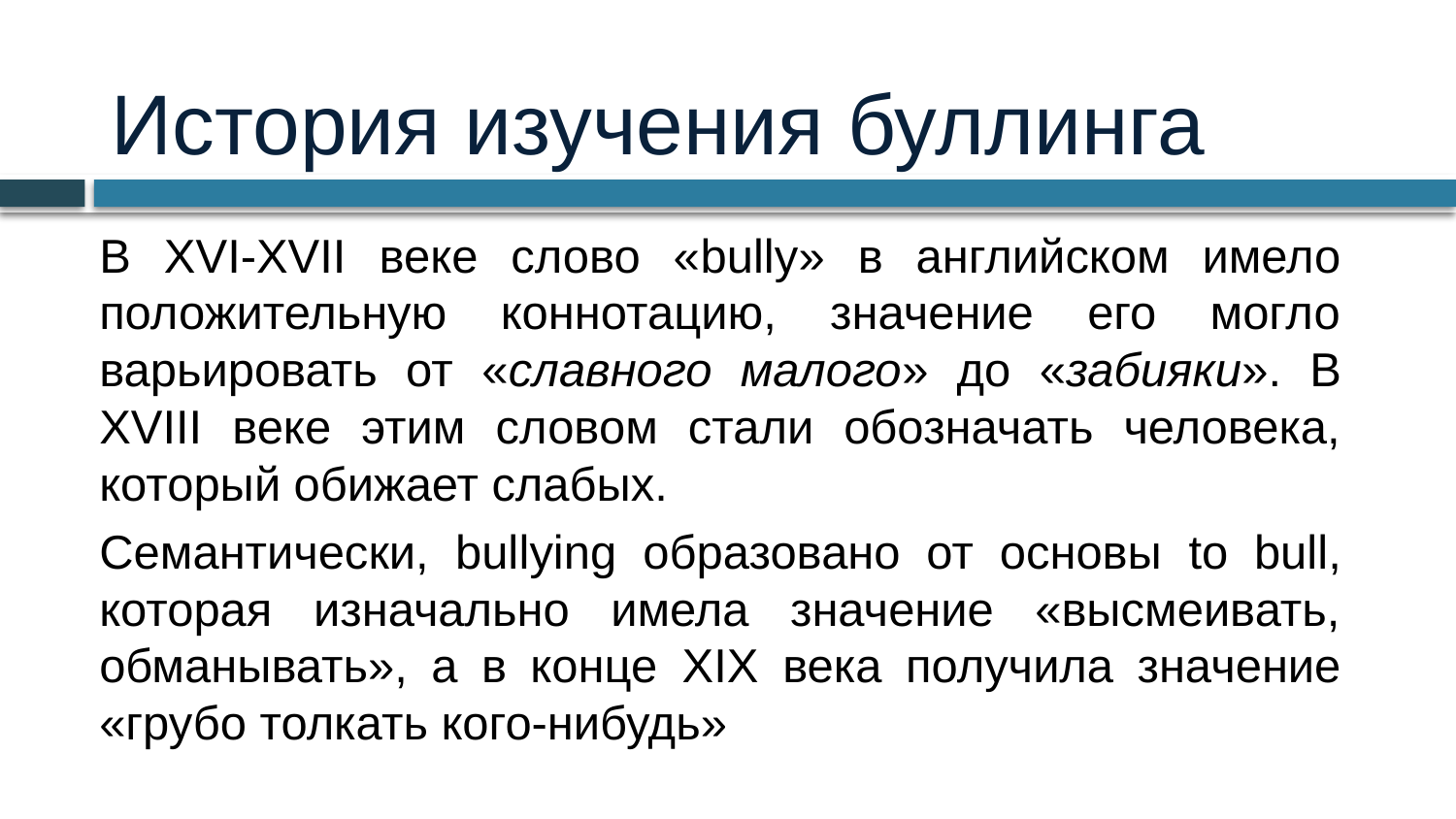

# История изучения буллинга
В XVI-XVII веке слово «bully» в английском имело положительную коннотацию, значение его могло варьировать от «славного малого» до «забияки». В XVIII веке этим словом стали обозначать человека, который обижает слабых.
Семантически, bullying образовано от основы to bull, которая изначально имела значение «высмеивать, обманывать», а в конце XIX века получила значение «грубо толкать кого-нибудь»